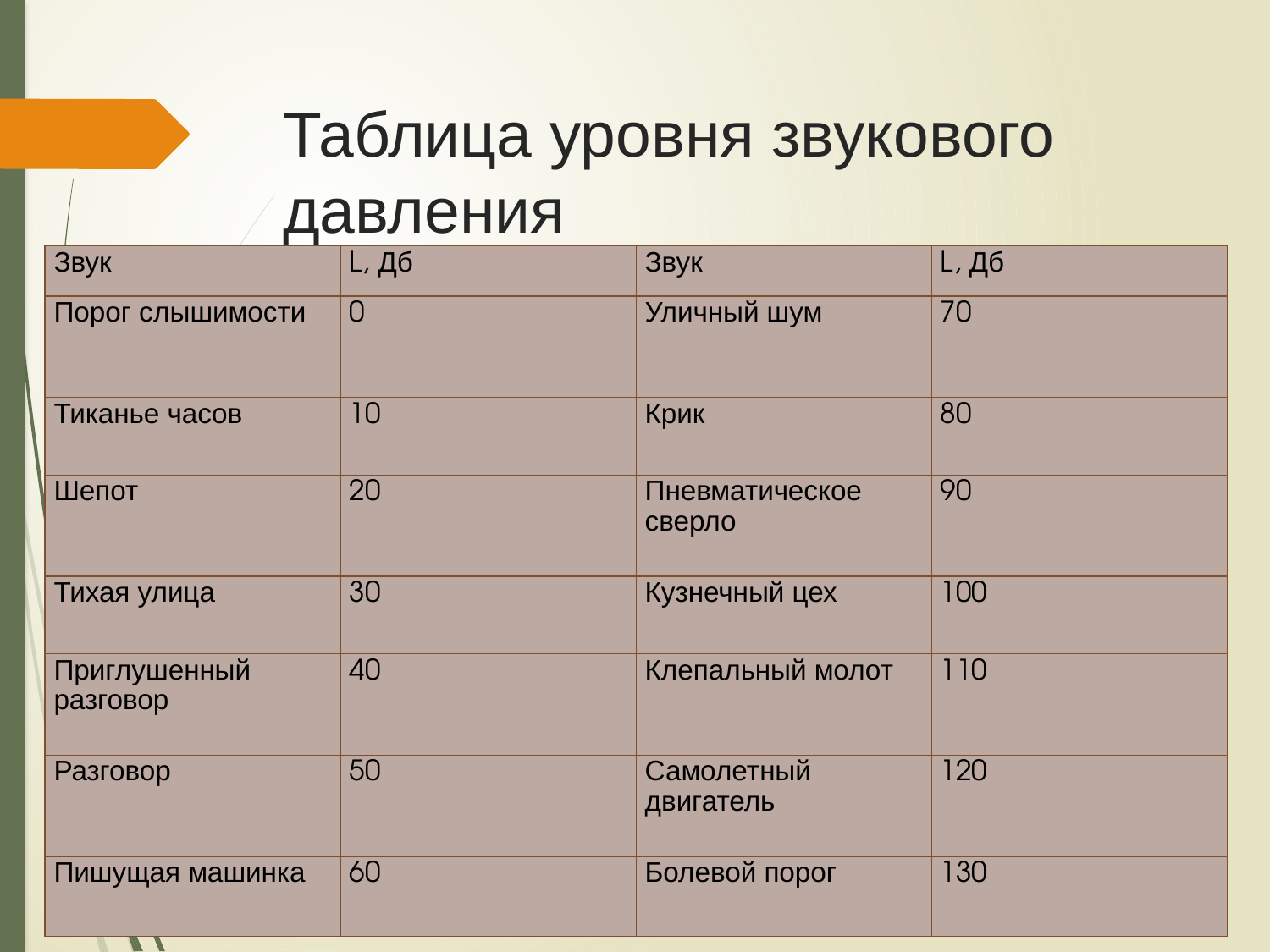

# Таблица уровня звукового давления
| Звук | L, Дб | Звук | L, Дб |
| --- | --- | --- | --- |
| Порог слышимости | 0 | Уличный шум | 70 |
| Тиканье часов | 10 | Крик | 80 |
| Шепот | 20 | Пневматическое сверло | 90 |
| Тихая улица | 30 | Кузнечный цех | 100 |
| Приглушенный разговор | 40 | Клепальный молот | 110 |
| Разговор | 50 | Самолетный двигатель | 120 |
| Пишущая машинка | 60 | Болевой порог | 130 |